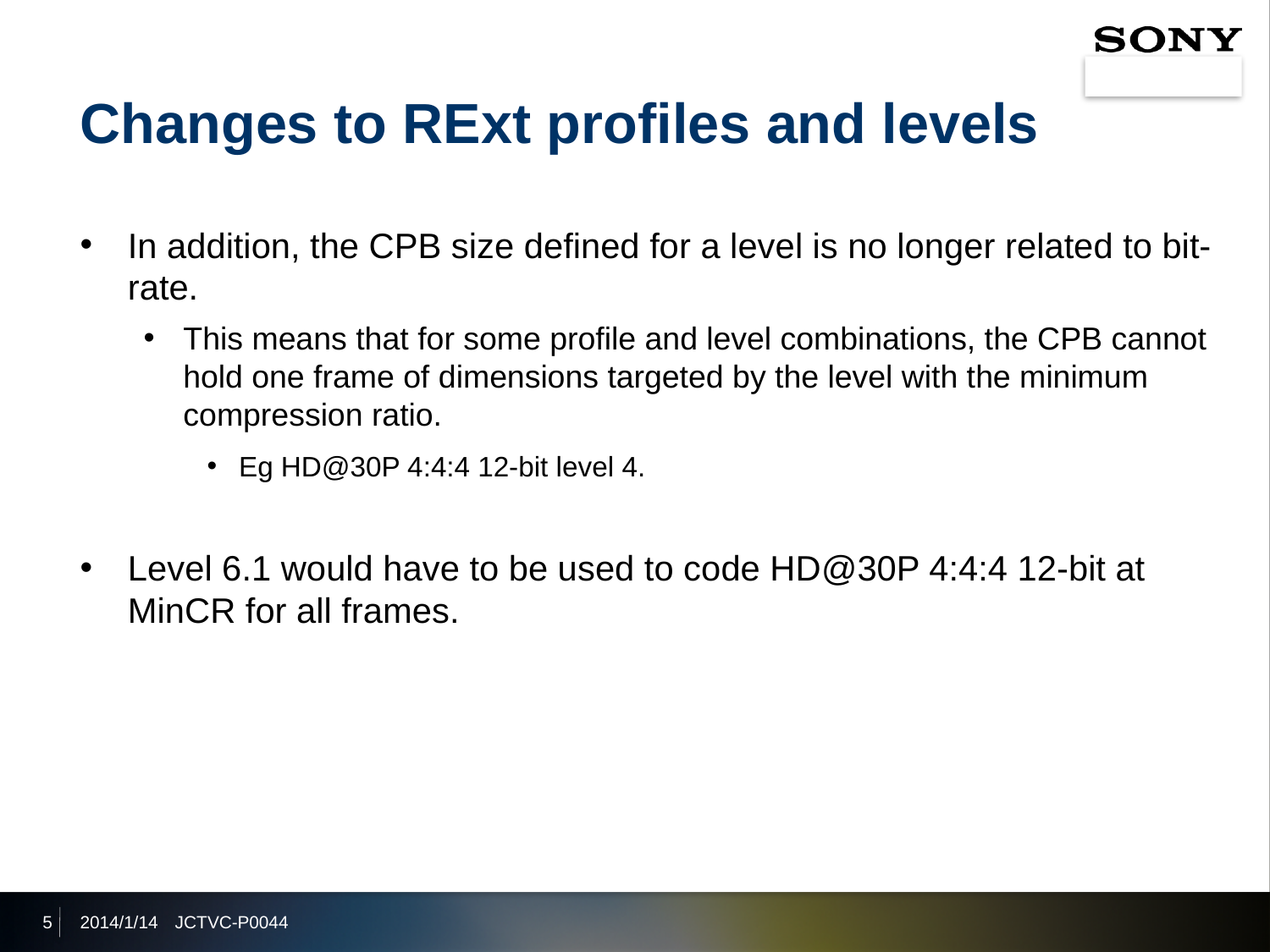

# Changes to RExt profiles and levels

In addition, the CPB size defined for a level is no longer related to bit-rate.
This means that for some profile and level combinations, the CPB cannot hold one frame of dimensions targeted by the level with the minimum compression ratio.
Eg HD@30P 4:4:4 12-bit level 4.

Level 6.1 would have to be used to code HD@30P 4:4:4 12-bit at MinCR for all frames.

5
2014/1/14
JCTVC-P0044